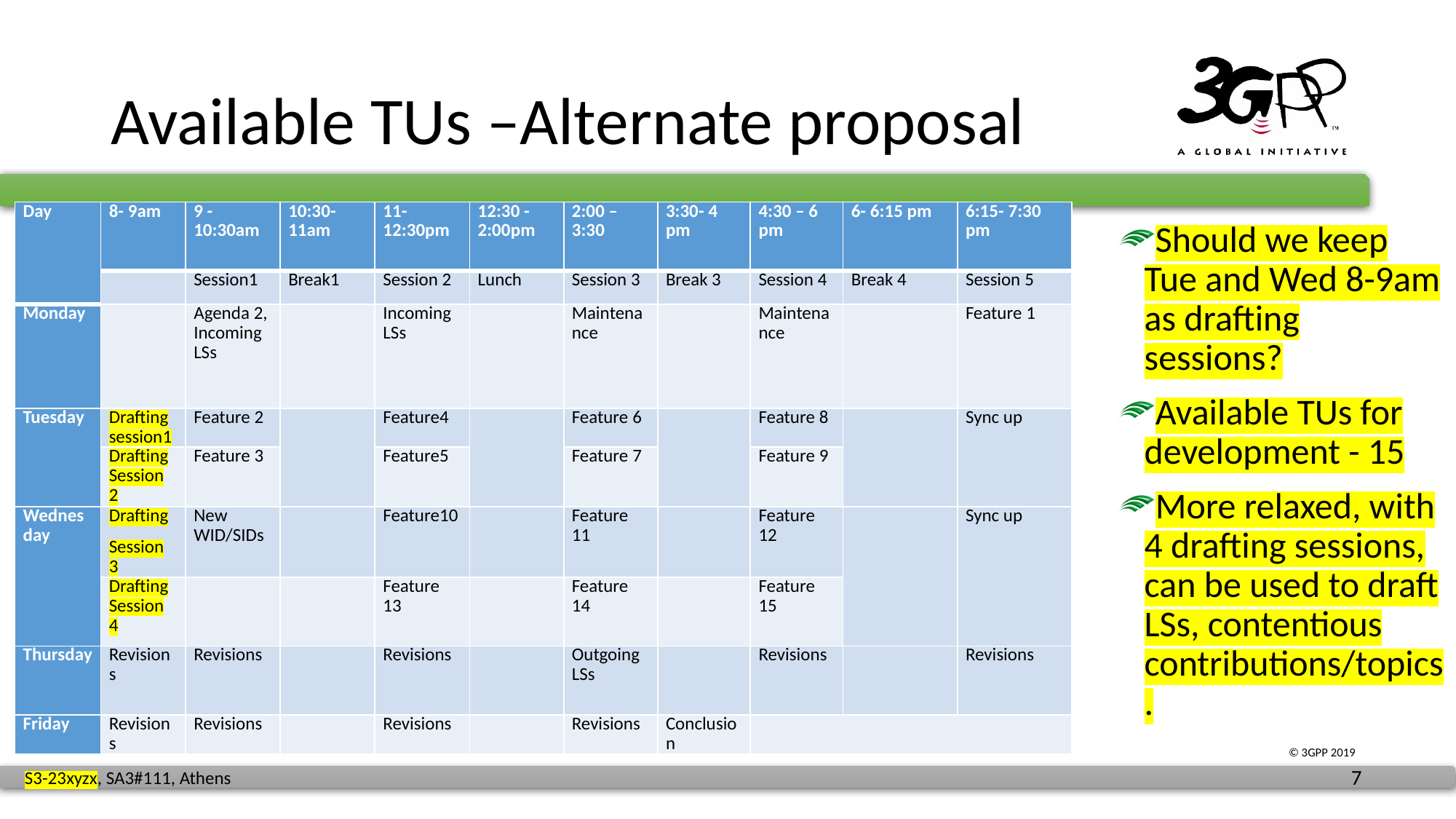

# Available TUs –Alternate proposal
| Day | 8- 9am | 9 -10:30am | 10:30-11am | 11-12:30pm | 12:30 -2:00pm | 2:00 – 3:30 | 3:30- 4 pm | 4:30 – 6 pm | 6- 6:15 pm | 6:15- 7:30 pm |
| --- | --- | --- | --- | --- | --- | --- | --- | --- | --- | --- |
|  |  | Session1 | Break1 | Session 2 | Lunch | Session 3 | Break 3 | Session 4 | Break 4 | Session 5 |
| Monday |  | Agenda 2, Incoming LSs |  | Incoming LSs |  | Maintenance |  | Maintenance |  | Feature 1 |
| Tuesday | Drafting session1 | Feature 2 |  | Feature4 |  | Feature 6 |  | Feature 8 |  | Sync up |
|  | Drafting Session 2 | Feature 3 |  | Feature5 |  | Feature 7 |  | Feature 9 |  |  |
| Wednesday | Drafting Session 3 | New WID/SIDs |  | Feature10 |  | Feature 11 |  | Feature 12 |  | Sync up |
|  | Drafting Session 4 |  |  | Feature 13 |  | Feature 14 |  | Feature 15 |  |  |
| Thursday | Revisions | Revisions |  | Revisions |  | Outgoing LSs |  | Revisions |  | Revisions |
| Friday | Revisions | Revisions |  | Revisions |  | Revisions | Conclusion |  |  |  |
Should we keep Tue and Wed 8-9am as drafting sessions?
Available TUs for development - 15
More relaxed, with 4 drafting sessions, can be used to draft LSs, contentious contributions/topics.